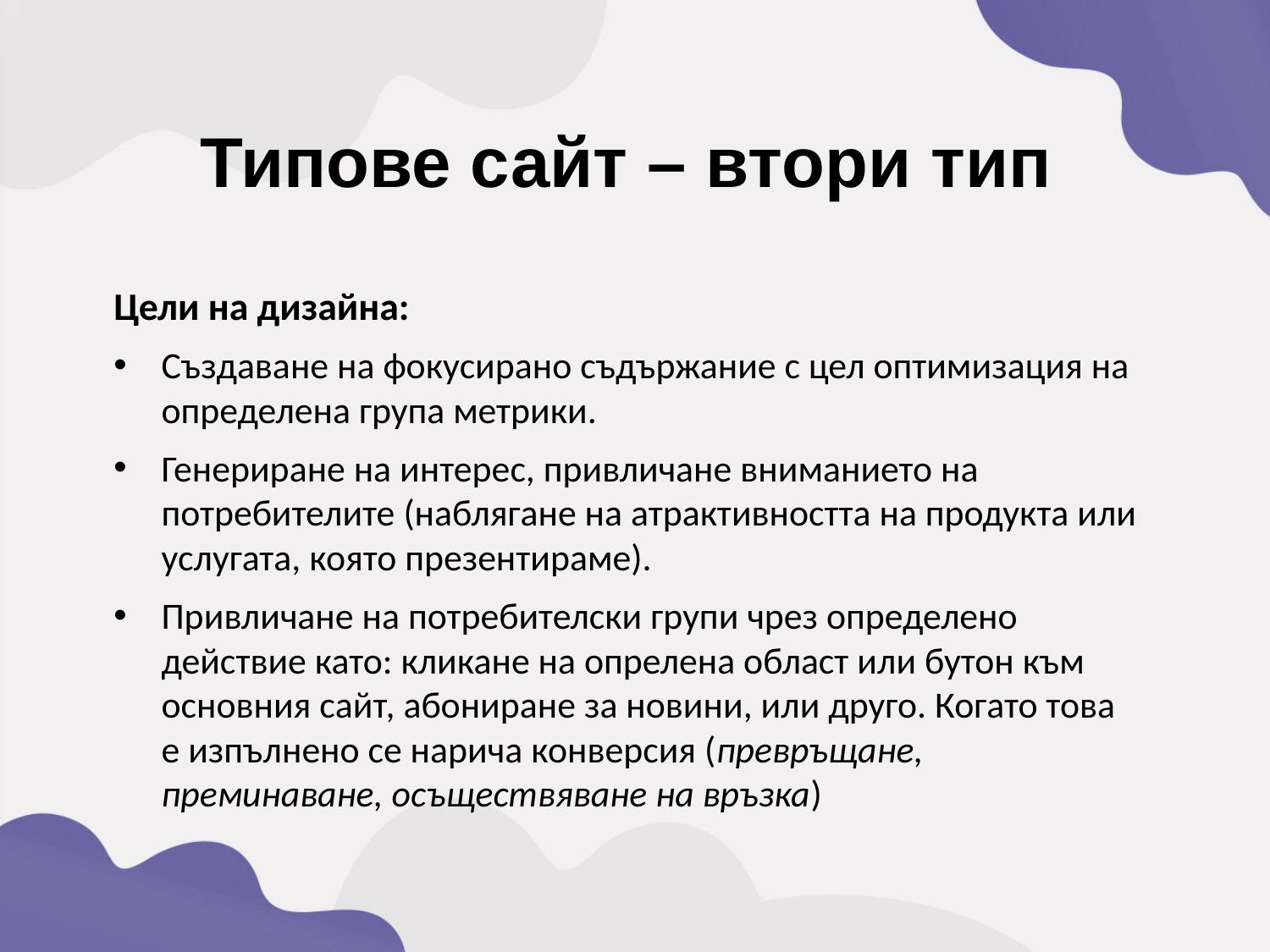

Типове сайт – втори тип

Цели на дизайна:
Създаване на фокусирано съдържание с цел оптимизация на определена група метрики.
Генериране на интерес, привличане вниманието на потребителите (наблягане на атрактивността на продукта или услугата, която презентираме).
Привличане на потребителски групи чрез определено действие като: кликане на опрелена област или бутон към основния сайт, абониране за новини, или друго. Когато това е изпълнено се нарича конверсия (превръщане, преминаване, осъществяване на връзка)